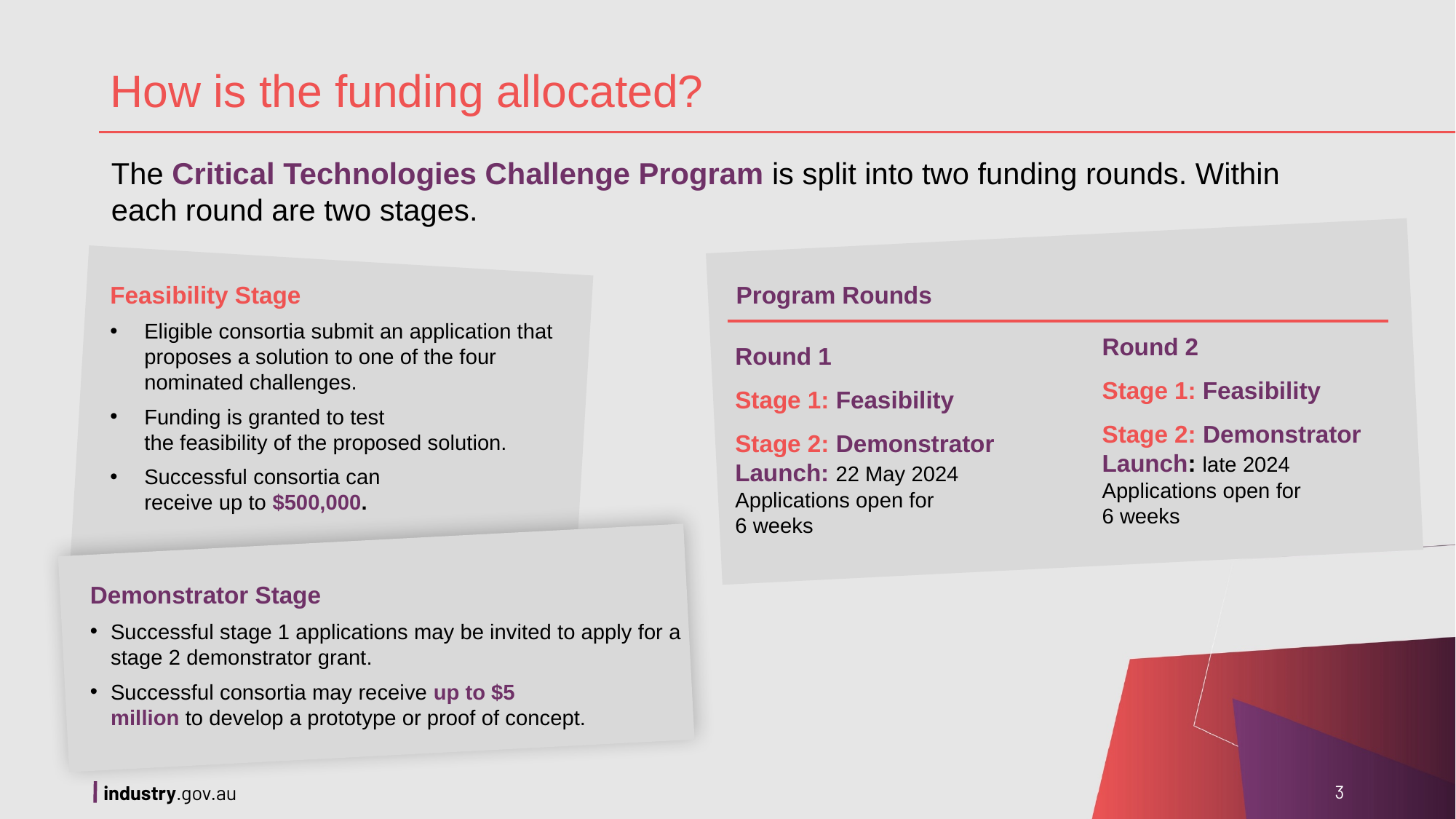

# How is the funding allocated?
The Critical Technologies Challenge Program is split into two funding rounds. Within each round are two stages.

Feasibility Stage
Eligible consortia submit an application that proposes a solution to one of the four nominated challenges.
Funding is granted to test the feasibility of the proposed solution.
Successful consortia can receive up to $500,000.

Program Rounds
Round 2
Stage 1: Feasibility
Stage 2: Demonstrator
Launch: late 2024
Applications open for
6 weeks

Round 1
Stage 1: Feasibility
Stage 2: Demonstrator
Launch: 22 May 2024
Applications open for
6 weeks

Demonstrator Stage
Successful stage 1 applications may be invited to apply for a stage 2 demonstrator grant.
Successful consortia may receive up to $5 million to develop a prototype or proof of concept.

3
industry.gov.au